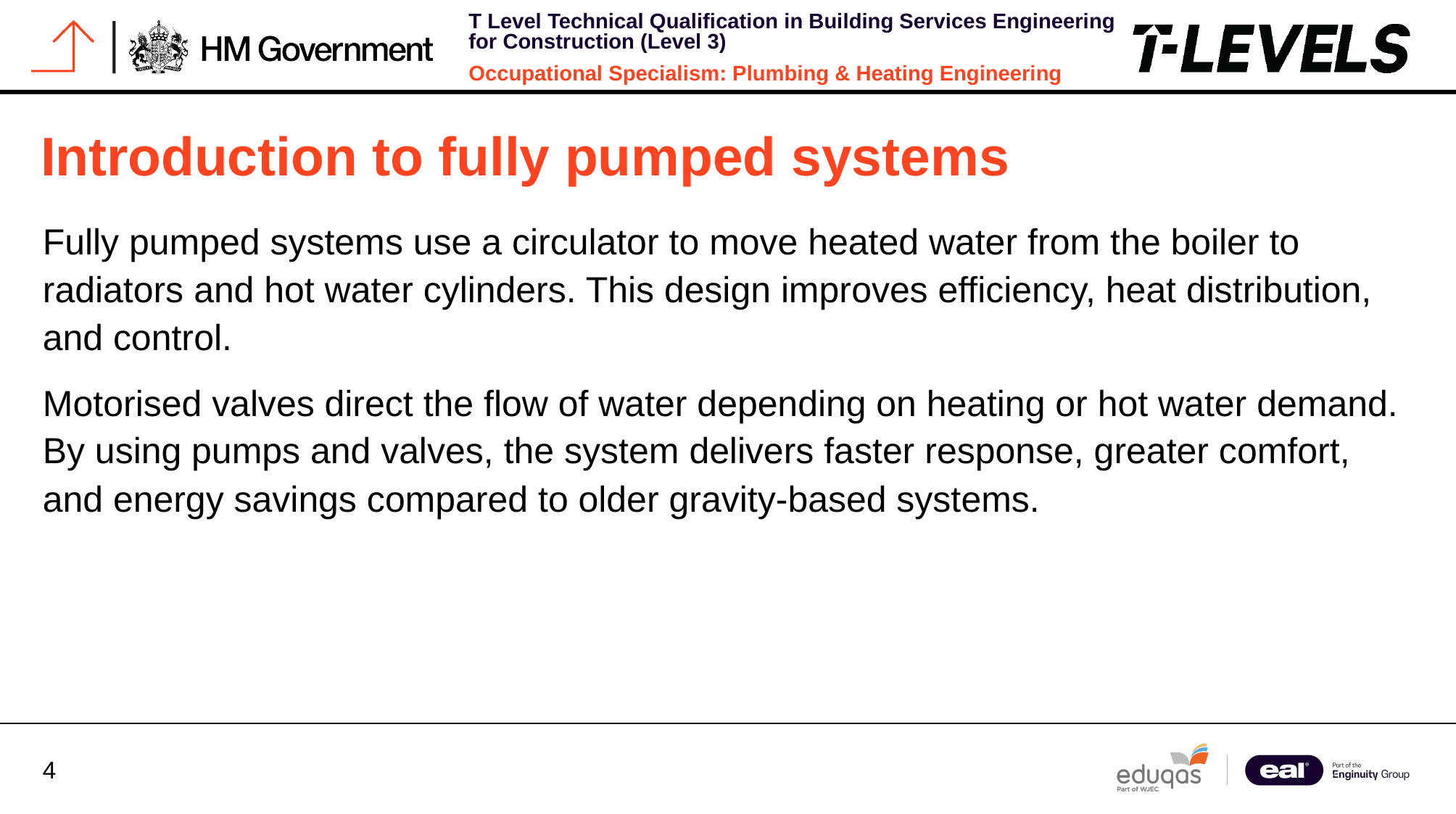

# Introduction to fully pumped systems
Fully pumped systems use a circulator to move heated water from the boiler to radiators and hot water cylinders. This design improves efficiency, heat distribution, and control.
Motorised valves direct the flow of water depending on heating or hot water demand. By using pumps and valves, the system delivers faster response, greater comfort, and energy savings compared to older gravity-based systems.